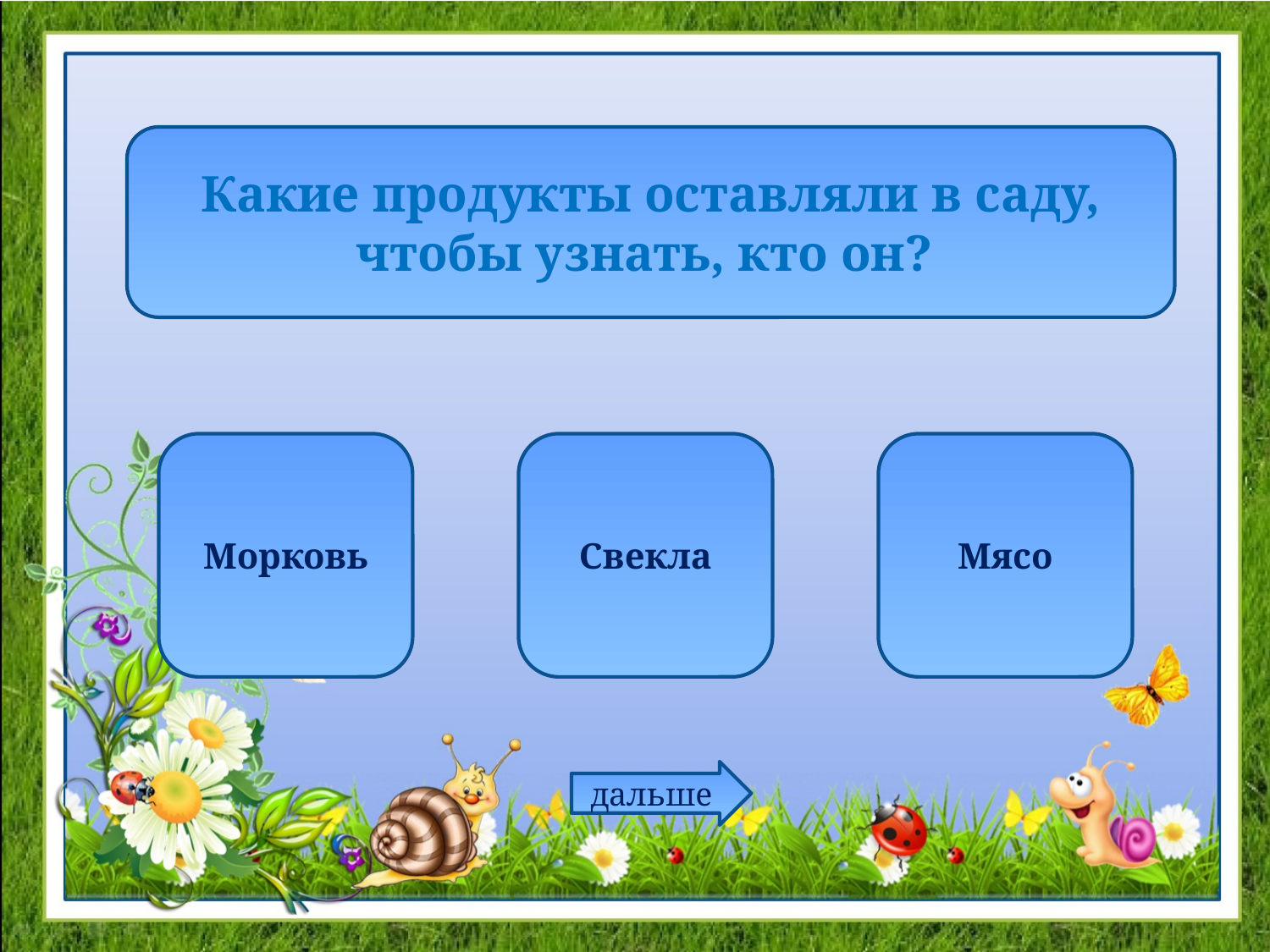

Какие продукты оставляли в саду, чтобы узнать, кто он?
Морковь
Свекла
Мясо
дальше